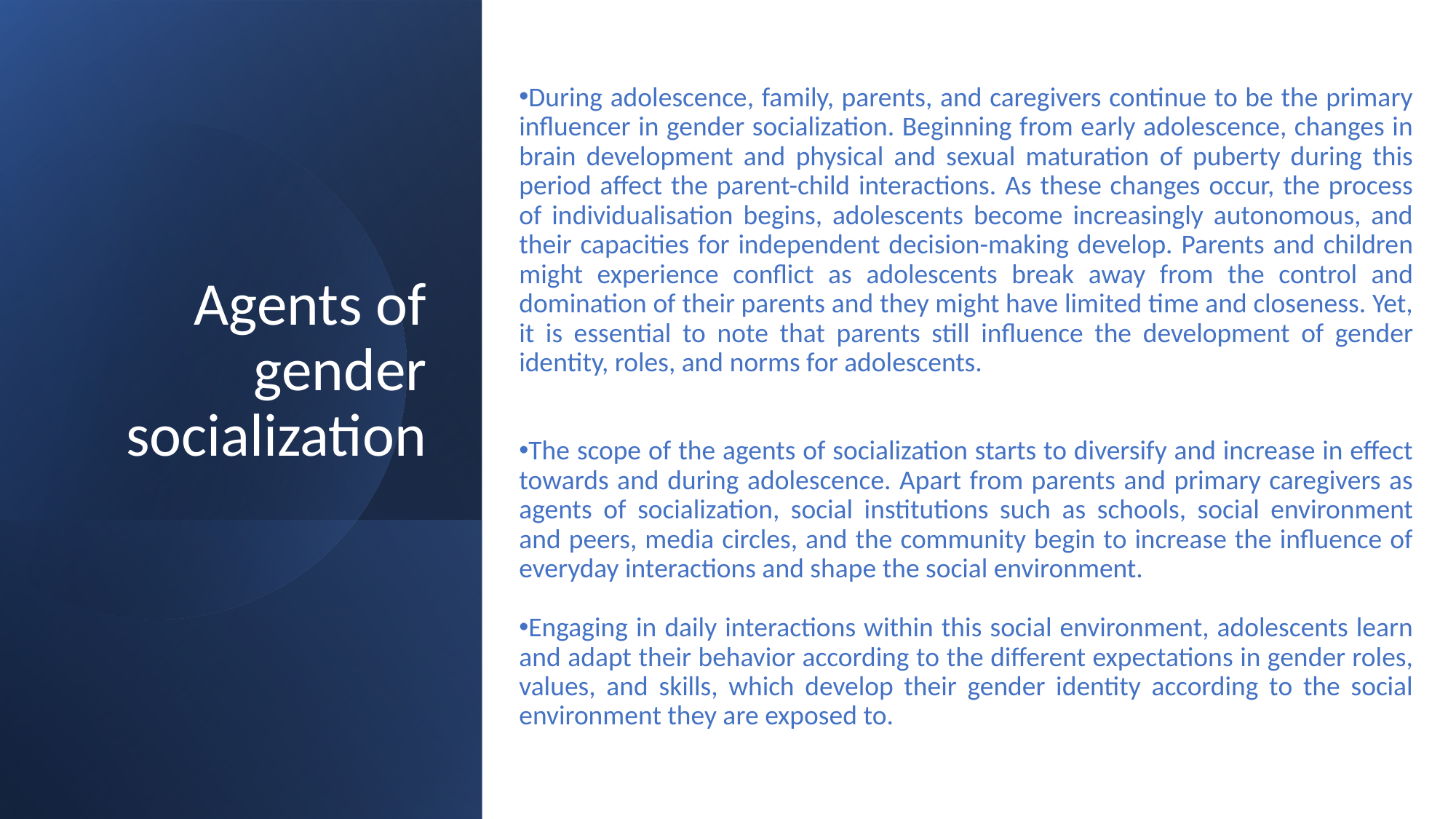

# Agents of gender socialization
During adolescence, family, parents, and caregivers continue to be the primary influencer in gender socialization. Beginning from early adolescence, changes in brain development and physical and sexual maturation of puberty during this period affect the parent-child interactions. As these changes occur, the process of individualisation begins, adolescents become increasingly autonomous, and their capacities for independent decision-making develop. Parents and children might experience conflict as adolescents break away from the control and domination of their parents and they might have limited time and closeness. Yet, it is essential to note that parents still influence the development of gender identity, roles, and norms for adolescents.

The scope of the agents of socialization starts to diversify and increase in effect towards and during adolescence. Apart from parents and primary caregivers as agents of socialization, social institutions such as schools, social environment and peers, media circles, and the community begin to increase the influence of everyday interactions and shape the social environment.

Engaging in daily interactions within this social environment, adolescents learn and adapt their behavior according to the different expectations in gender roles, values, and skills, which develop their gender identity according to the social environment they are exposed to.